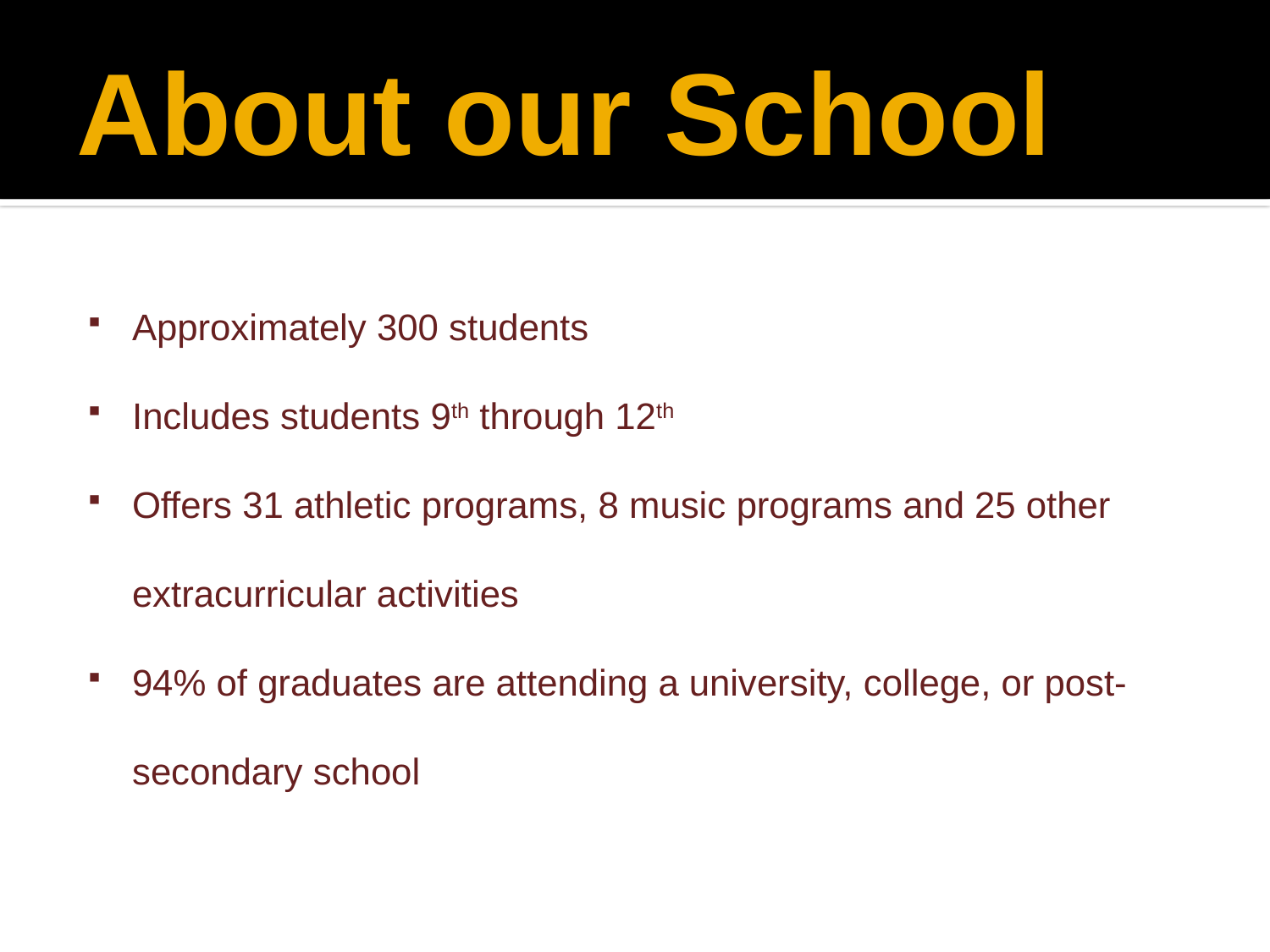

# About our School
Approximately 300 students
Includes students 9th through 12th
Offers 31 athletic programs, 8 music programs and 25 other extracurricular activities
94% of graduates are attending a university, college, or post-secondary school